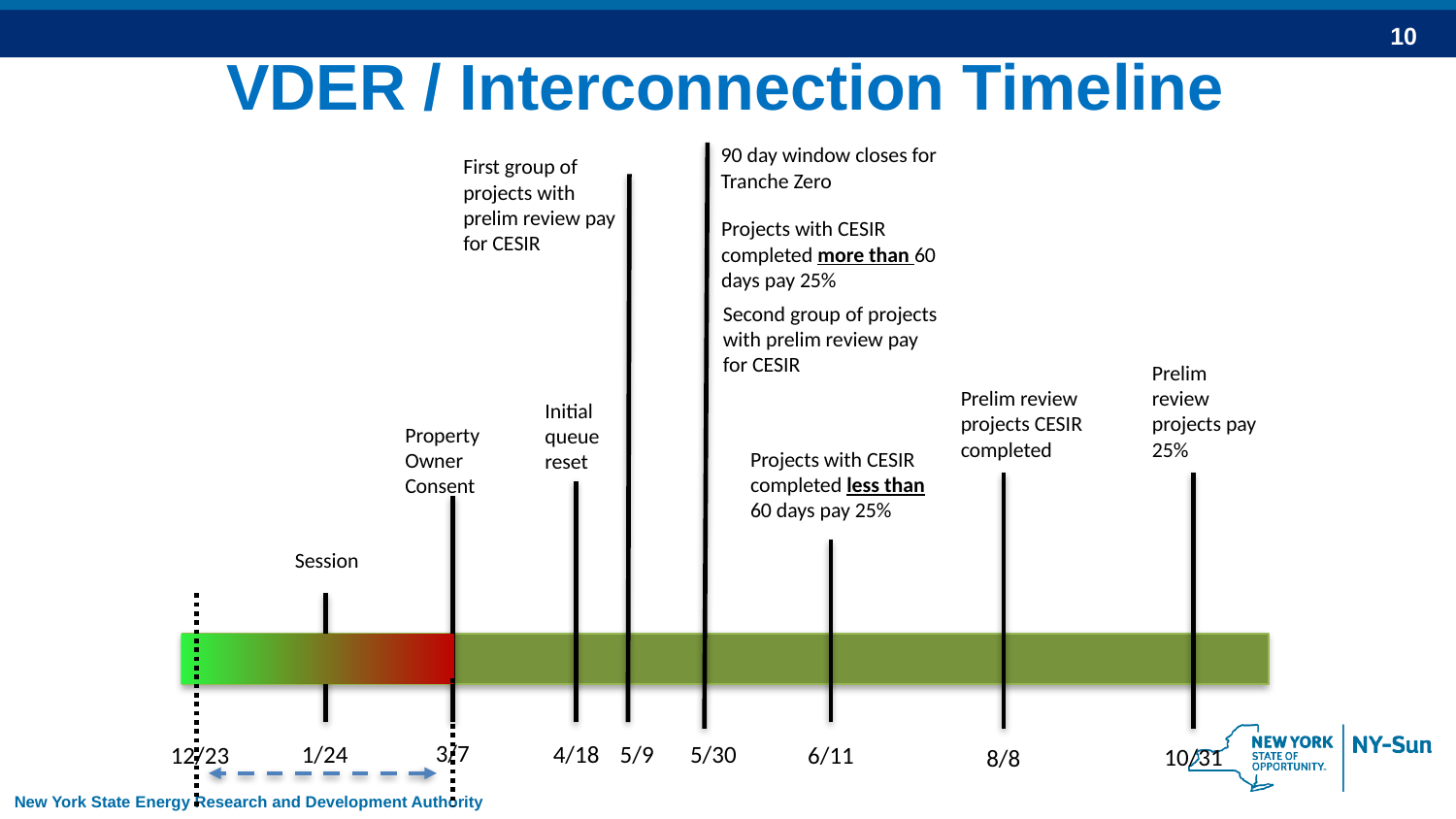

VDER / Interconnection Timeline
90 day window closes for Tranche Zero
First group of projects with prelim review pay for CESIR
Projects with CESIR completed more than 60 days pay 25%
Second group of projects with prelim review pay for CESIR
Prelim review projects pay 25%
Prelim review projects CESIR completed
Initial queue reset
Property Owner Consent
Projects with CESIR completed less than 60 days pay 25%
Session

3/7
1/24
4/18
5/9
5/30
6/11
12/23
10/31
8/8